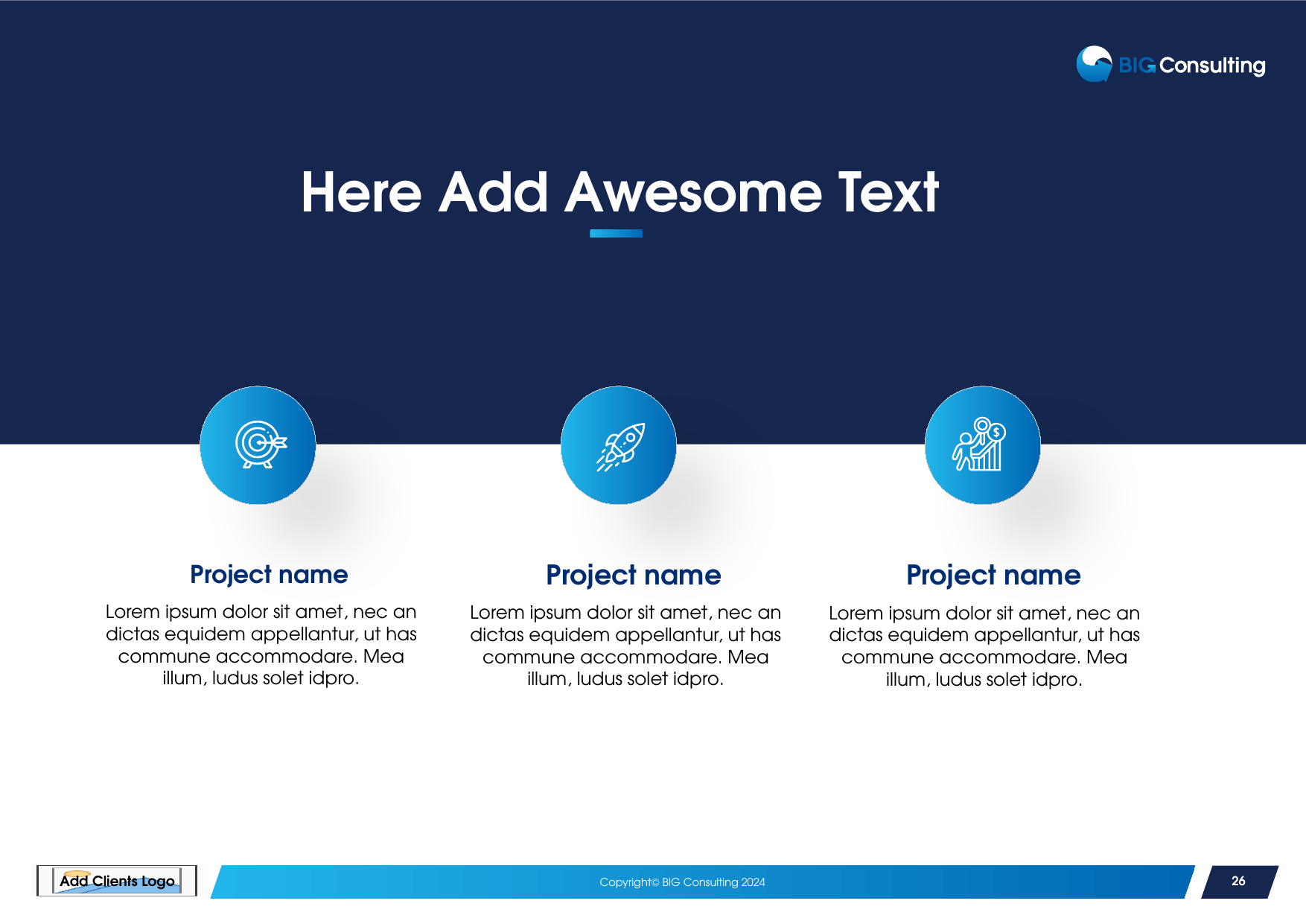

Here Add Awesome Text

Project name
Project name
Project name
Lorem ipsum dolor sit amet, nec an dictas equidem appellantur, ut has commune accommodare. Mea illum, ludus solet idpro.
Lorem ipsum dolor sit amet, nec an dictas equidem appellantur, ut has commune accommodare. Mea illum, ludus solet idpro.
Lorem ipsum dolor sit amet, nec an dictas equidem appellantur, ut has commune accommodare. Mea illum, ludus solet idpro.

26